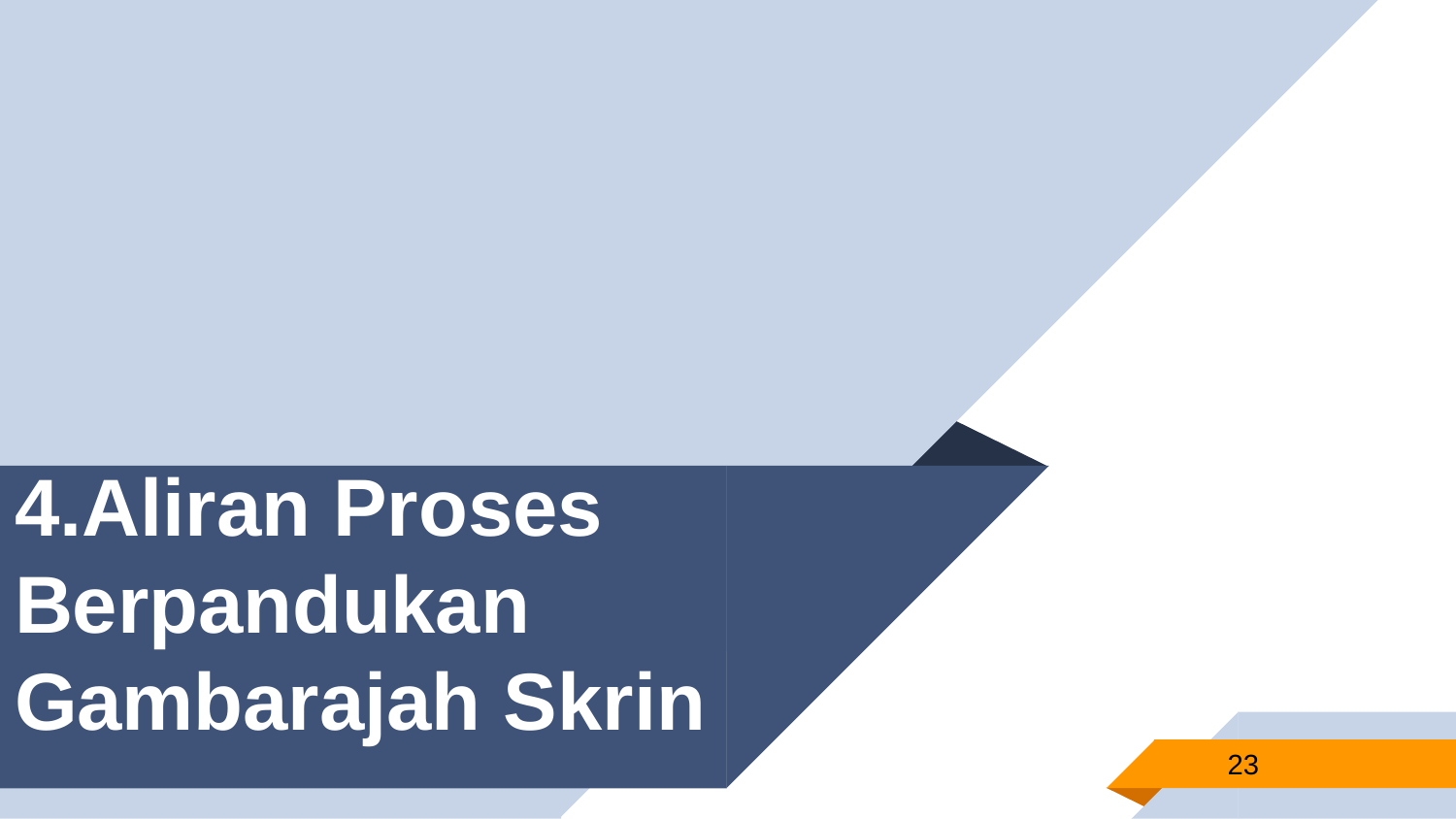

# 4.Aliran Proses Berpandukan Gambarajah Skrin
23